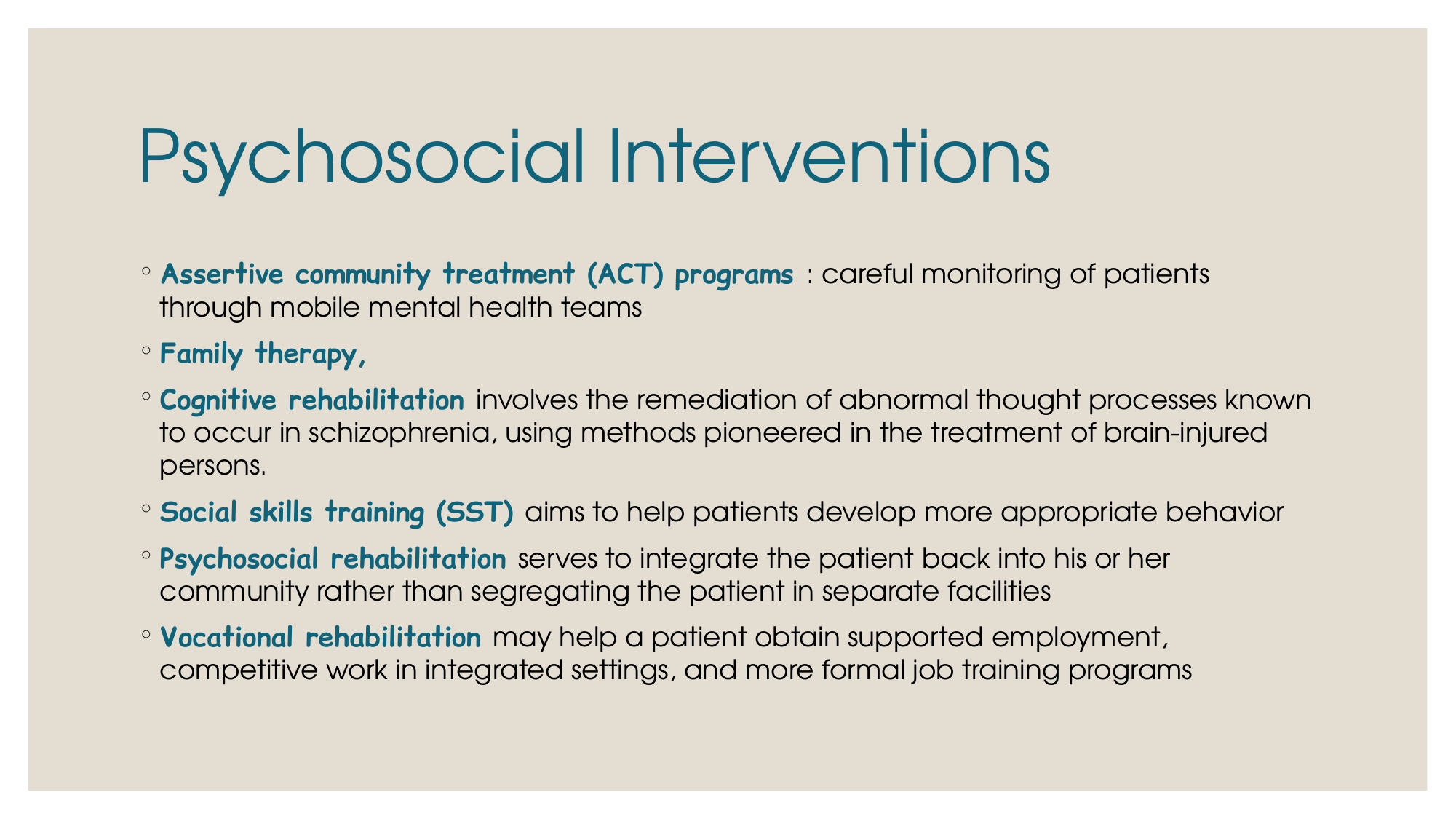

# Psychosocial Interventions
Assertive community treatment (ACT) programs : careful monitoring of patients through mobile mental health teams
Family therapy,
Cognitive rehabilitation involves the remediation of abnormal thought processes known to occur in schizophrenia, using methods pioneered in the treatment of brain-injured persons.
Social skills training (SST) aims to help patients develop more appropriate behavior
Psychosocial rehabilitation serves to integrate the patient back into his or her community rather than segregating the patient in separate facilities
Vocational rehabilitation may help a patient obtain supported employment, competitive work in integrated settings, and more formal job training programs